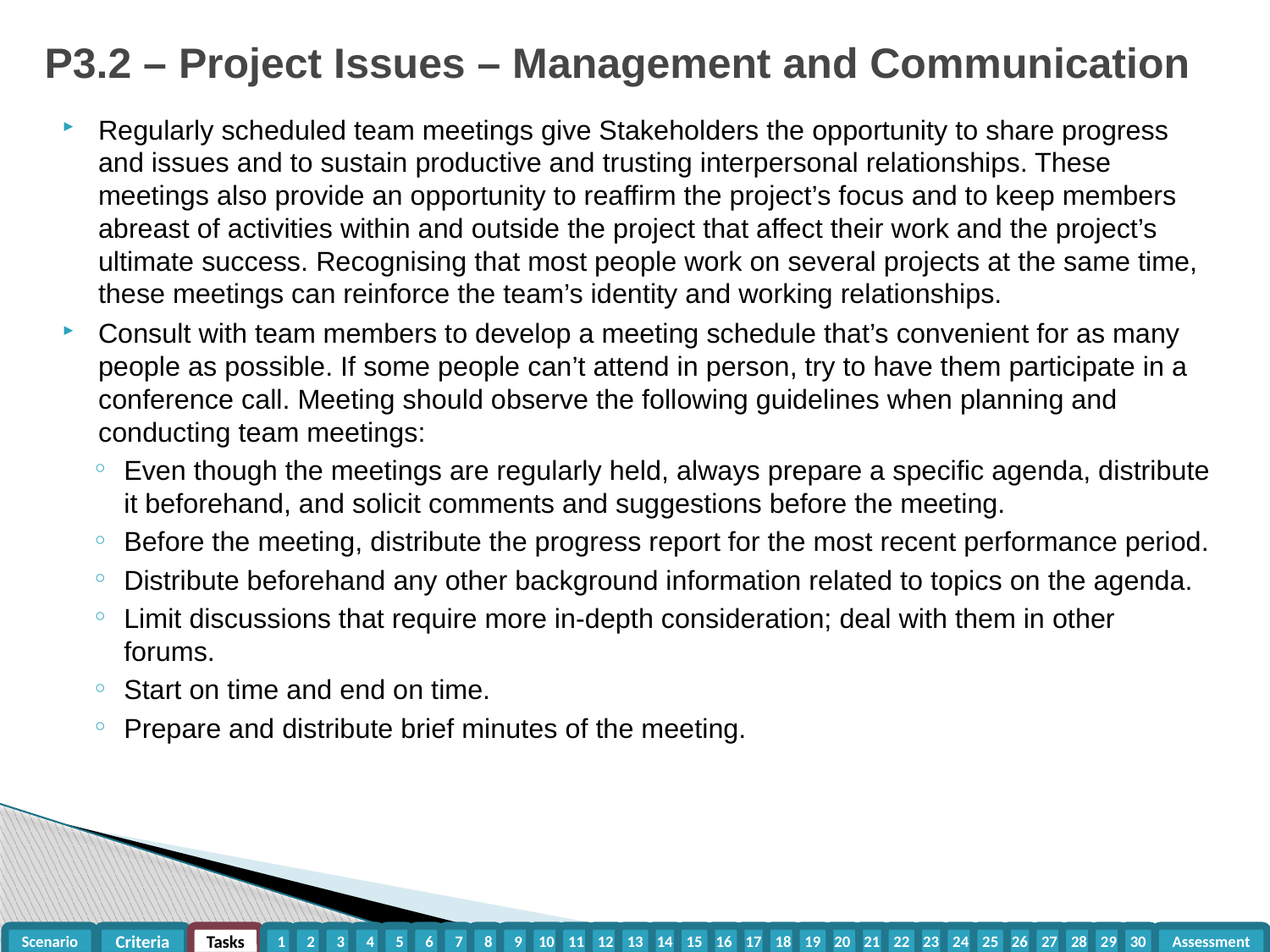

# P3.2 – Project Issues – Management and Communication
Regularly scheduled team meetings give Stakeholders the opportunity to share progress and issues and to sustain productive and trusting interpersonal relationships. These meetings also provide an opportunity to reaffirm the project’s focus and to keep members abreast of activities within and outside the project that affect their work and the project’s ultimate success. Recognising that most people work on several projects at the same time, these meetings can reinforce the team’s identity and working relationships.
Consult with team members to develop a meeting schedule that’s convenient for as many people as possible. If some people can’t attend in person, try to have them participate in a conference call. Meeting should observe the following guidelines when planning and conducting team meetings:
Even though the meetings are regularly held, always prepare a specific agenda, distribute it beforehand, and solicit comments and suggestions before the meeting.
Before the meeting, distribute the progress report for the most recent performance period.
Distribute beforehand any other background information related to topics on the agenda.
Limit discussions that require more in-depth consideration; deal with them in other forums.
Start on time and end on time.
Prepare and distribute brief minutes of the meeting.